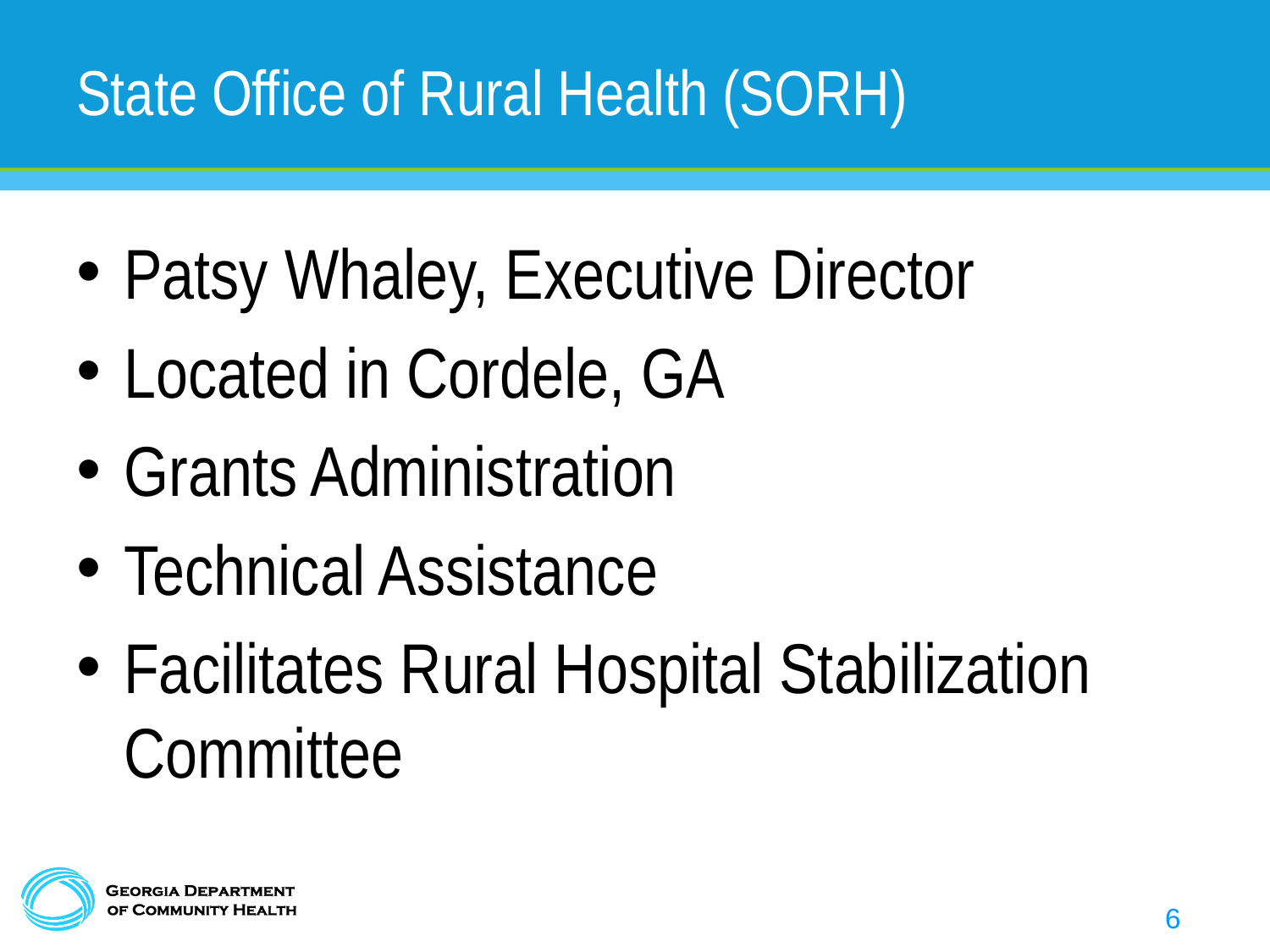

# State Office of Rural Health (SORH)
Patsy Whaley, Executive Director
Located in Cordele, GA
Grants Administration
Technical Assistance
Facilitates Rural Hospital Stabilization Committee